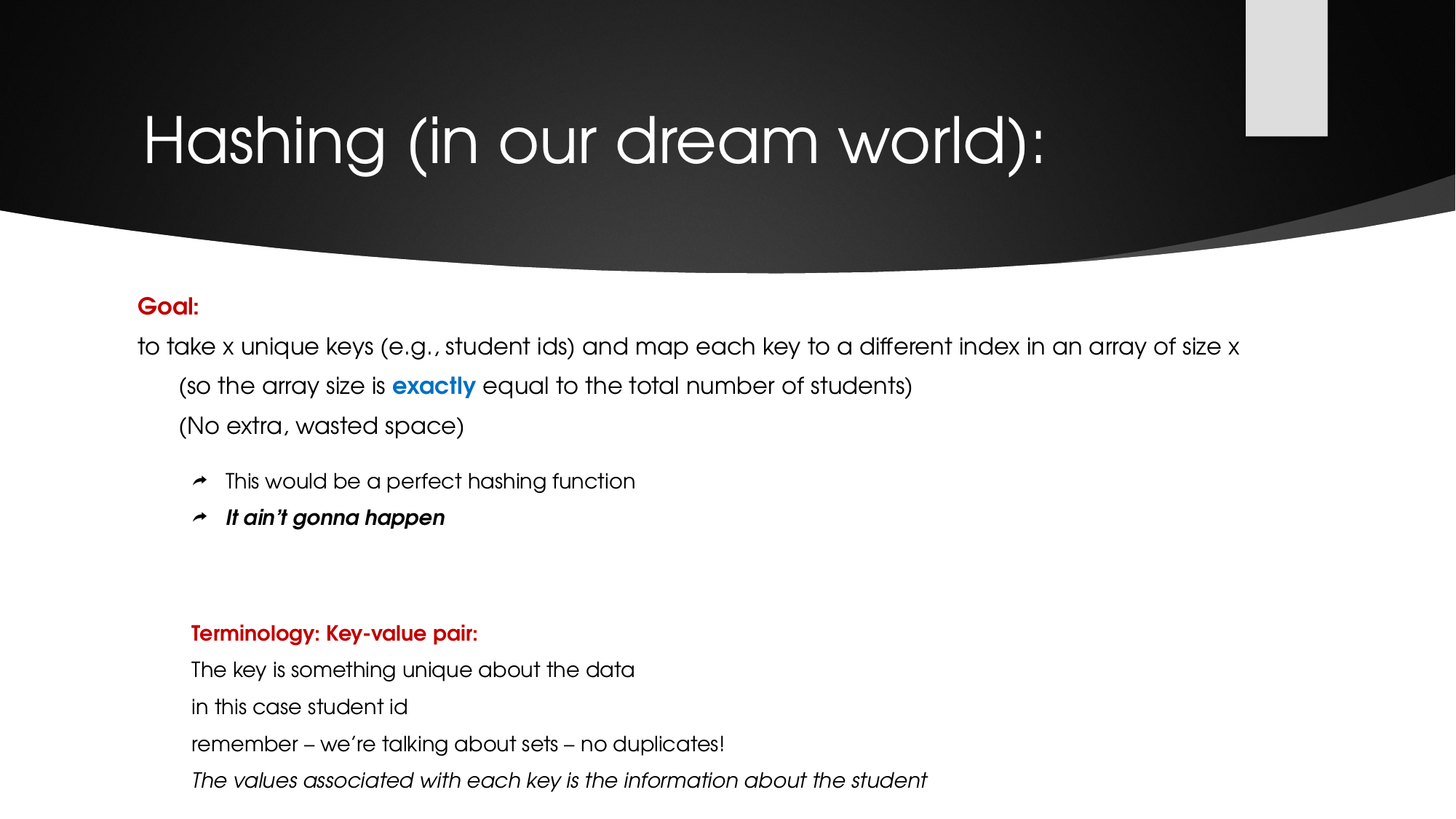

# Hashing (in our dream world):

Goal:
to take x unique keys (e.g., student ids) and map each key to a different index in an array of size x
	(so the array size is exactly equal to the total number of students)
	(No extra, wasted space)
	This would be a perfect hashing function
	It ain’t gonna happen

Terminology: Key-value pair:
The key is something unique about the data
	in this case student id
	remember – we’re talking about sets – no duplicates!
The values associated with each key is the information about the student